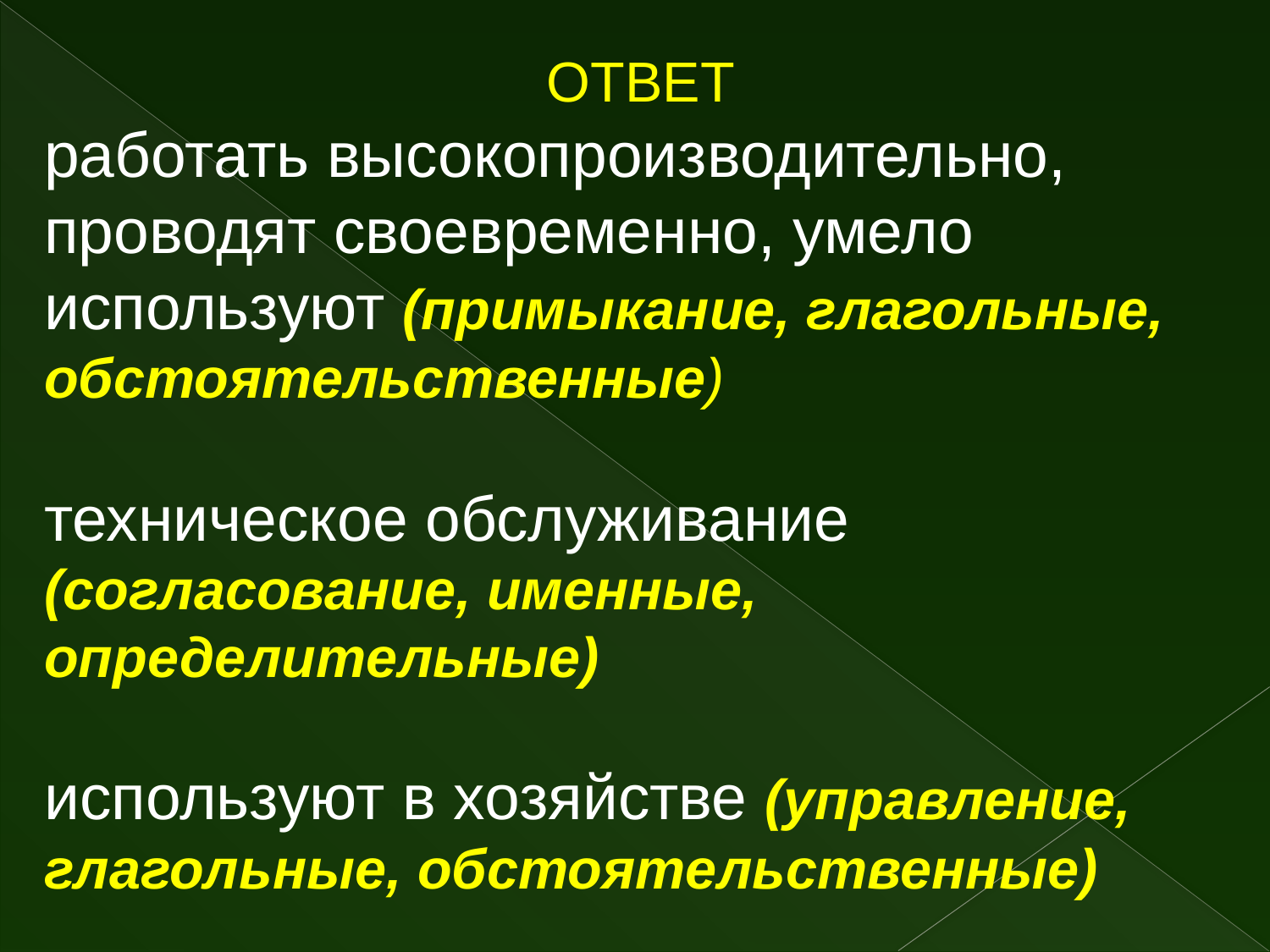

ОТВЕТ
работать высокопроизводительно, проводят своевременно, умело используют (примыкание, глагольные, обстоятельственные)

техническое обслуживание (согласование, именные, определительные)

используют в хозяйстве (управление, глагольные, обстоятельственные)